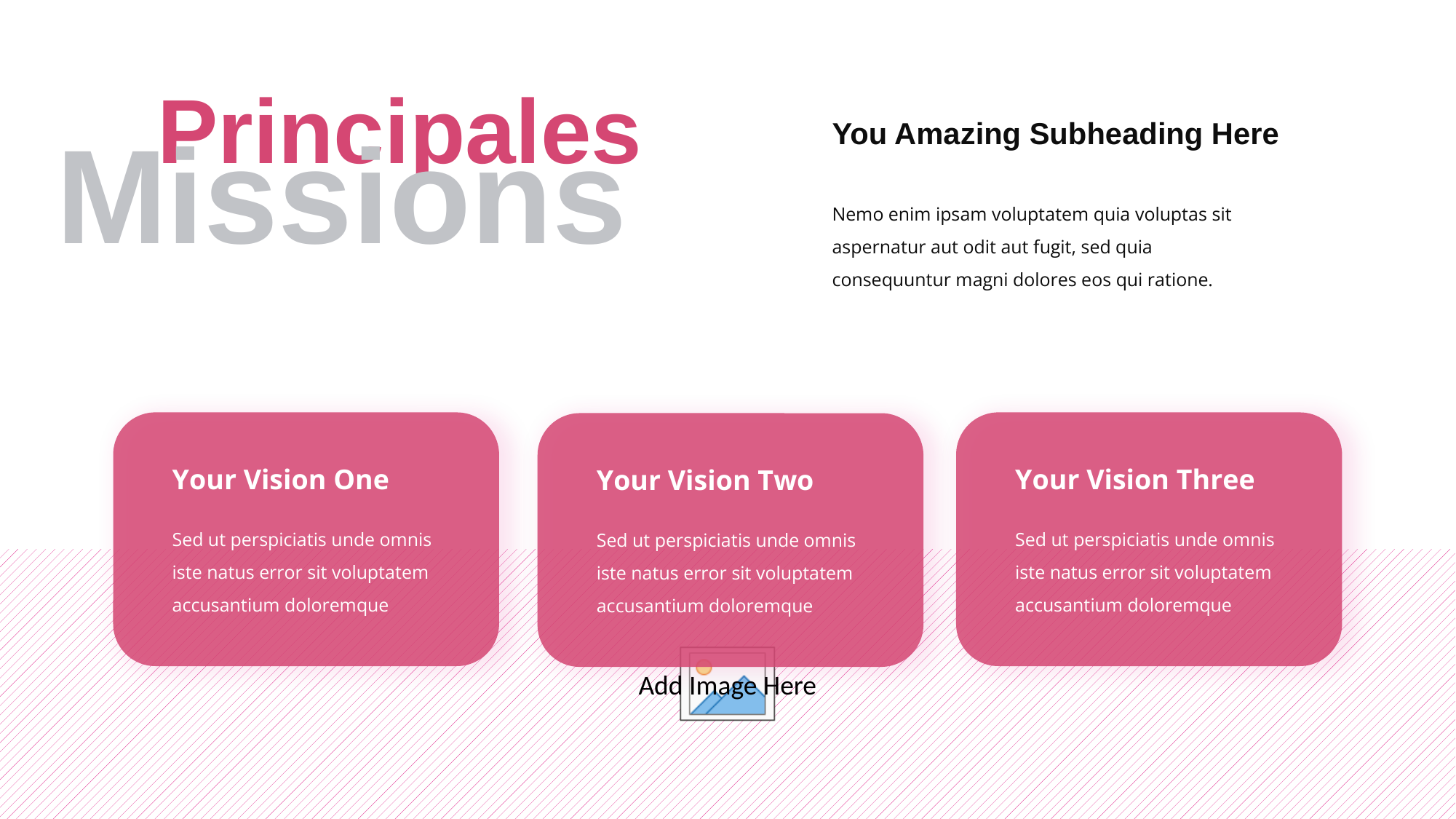

Principales
Missions
You Amazing Subheading Here
Nemo enim ipsam voluptatem quia voluptas sit aspernatur aut odit aut fugit, sed quia consequuntur magni dolores eos qui ratione.

Your Vision One
Your Vision Three
Your Vision Two
Sed ut perspiciatis unde omnis iste natus error sit voluptatem accusantium doloremque
Sed ut perspiciatis unde omnis iste natus error sit voluptatem accusantium doloremque
Sed ut perspiciatis unde omnis iste natus error sit voluptatem accusantium doloremque